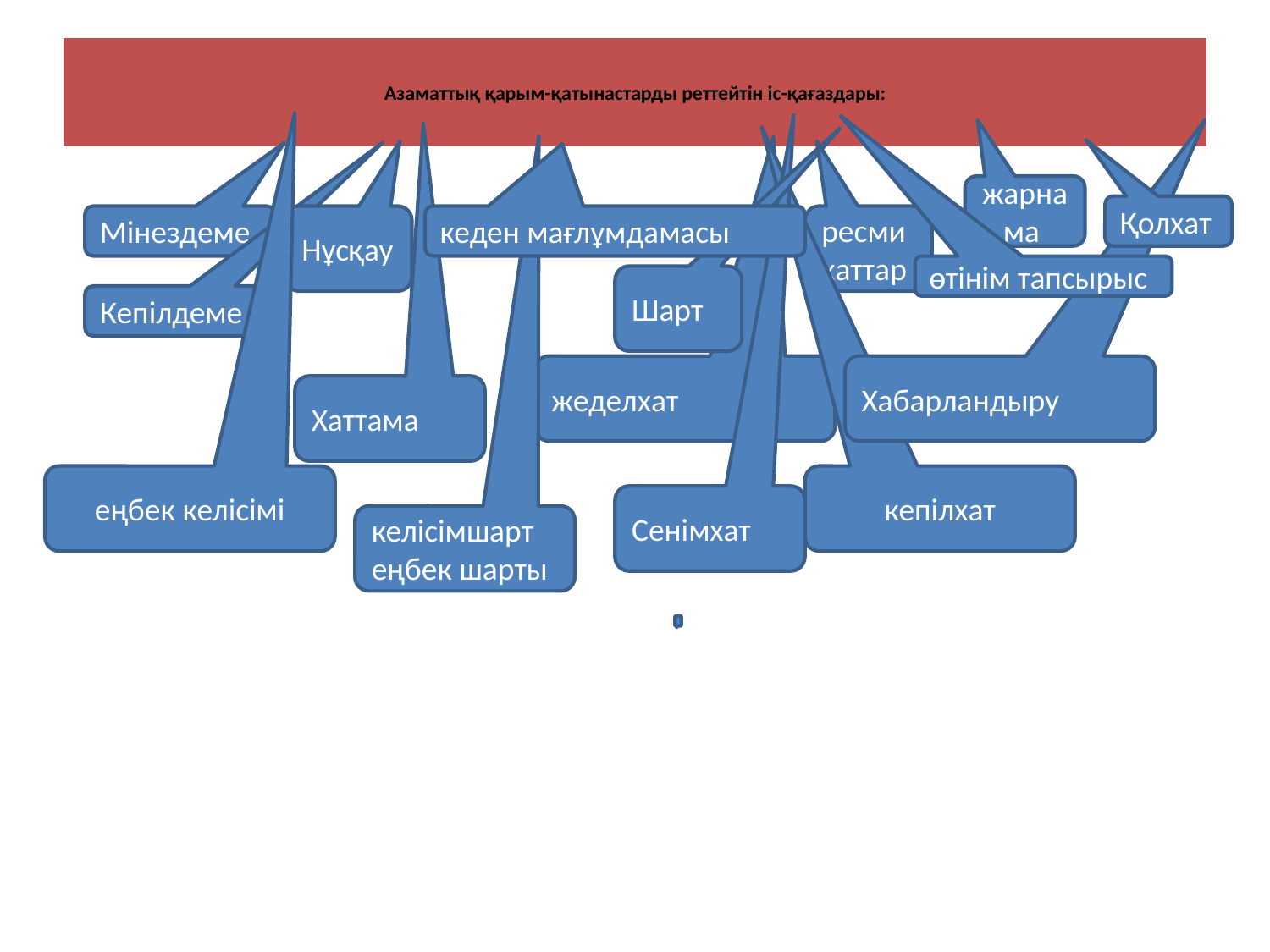

# Азаматтық қарым-қатынастарды реттейтін іс-қағаздары:
жарнама

Қолхат
Мінездеме
Нұсқау
кеден мағлұмдамасы
ресми хаттар
өтінім тапсырыс
Шарт
Кепілдеме
жеделхат
Хабарландыру
Хаттама
еңбек келісімі
кепілхат
Сенімхат
келісімшарт еңбек шарты